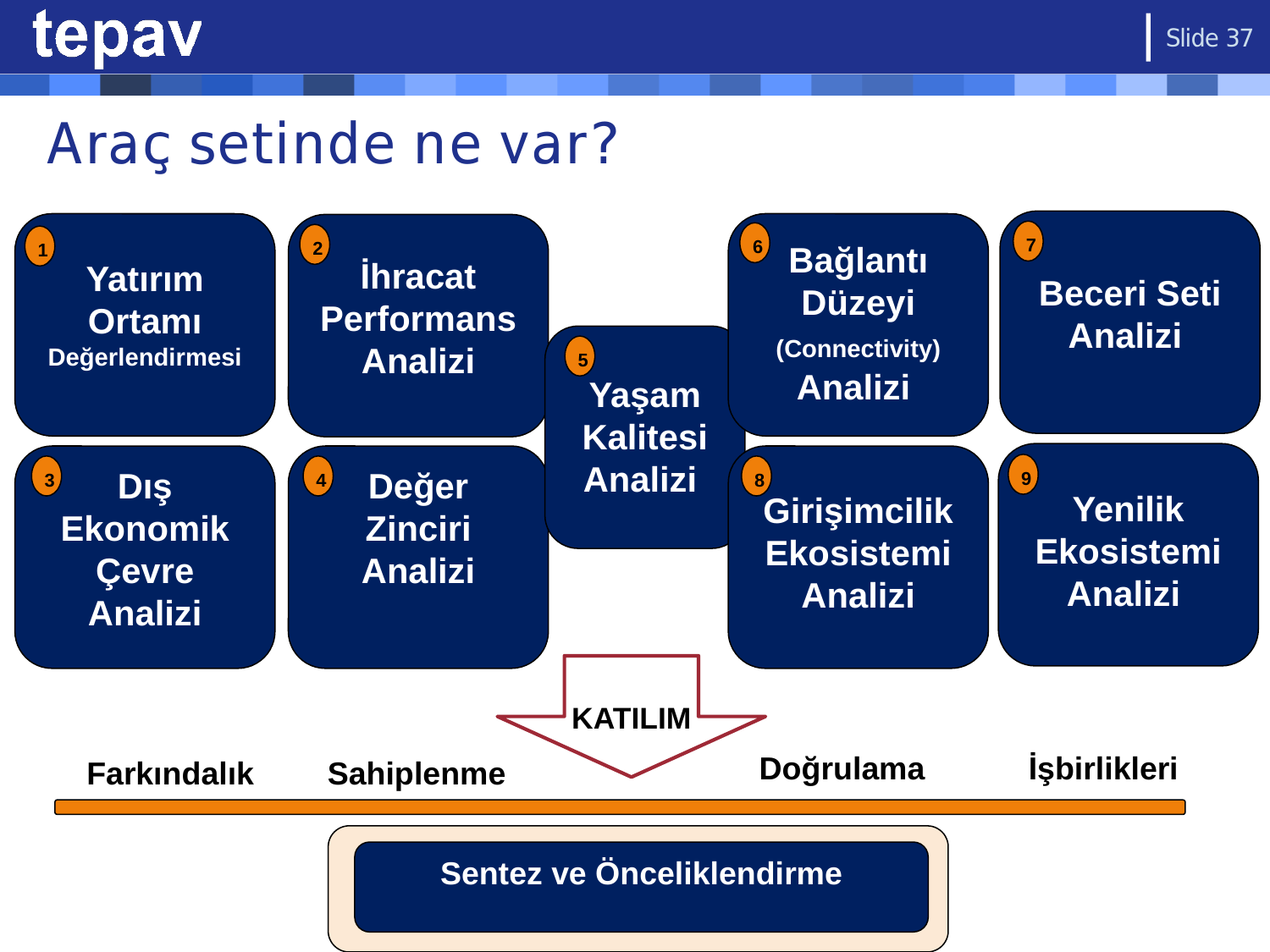

Slide 37
# Araç setinde ne var?

Beceri Seti Analizi

Yatırım Ortamı Değerlendirmesi

Bağlantı Düzeyi (Connectivity) Analizi

İhracat PerformansAnalizi

7
6
2
1

Yaşam Kalitesi Analizi
5

Yenilik Ekosistemi Analizi

Dış Ekonomik Çevre Analizi
Değer Zinciri Analizi

Girişimcilik Ekosistemi Analizi

9
3
4
8

KATILIM
Doğrulama
İşbirlikleri
Farkındalık
Sahiplenme

Sentez ve Önceliklendirme